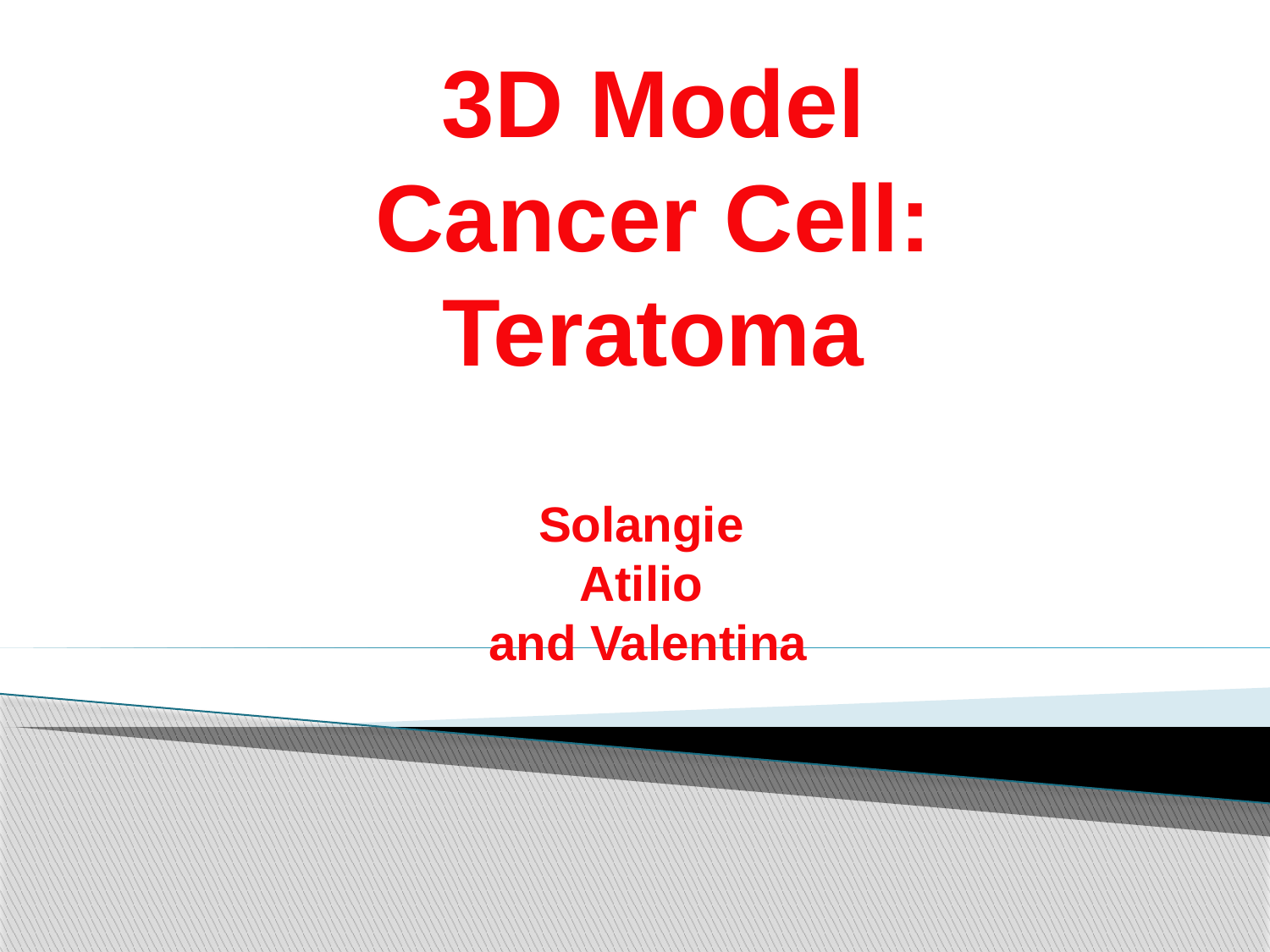

3D Model
Cancer Cell:
Teratoma
Solangie
Atilio
 and Valentina